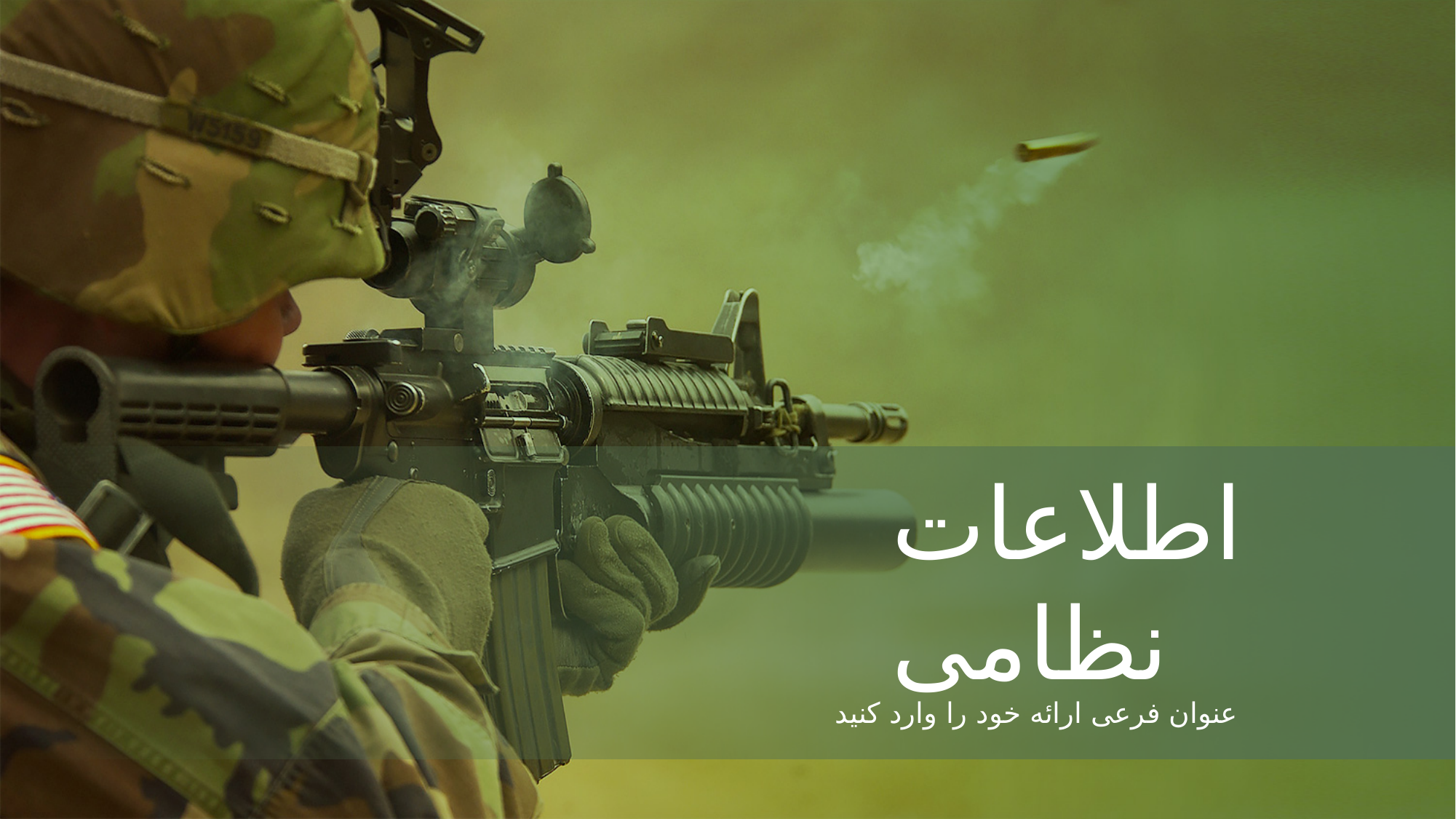

اطلاعات نظامی
عنوان فرعی ارائه خود را وارد کنید